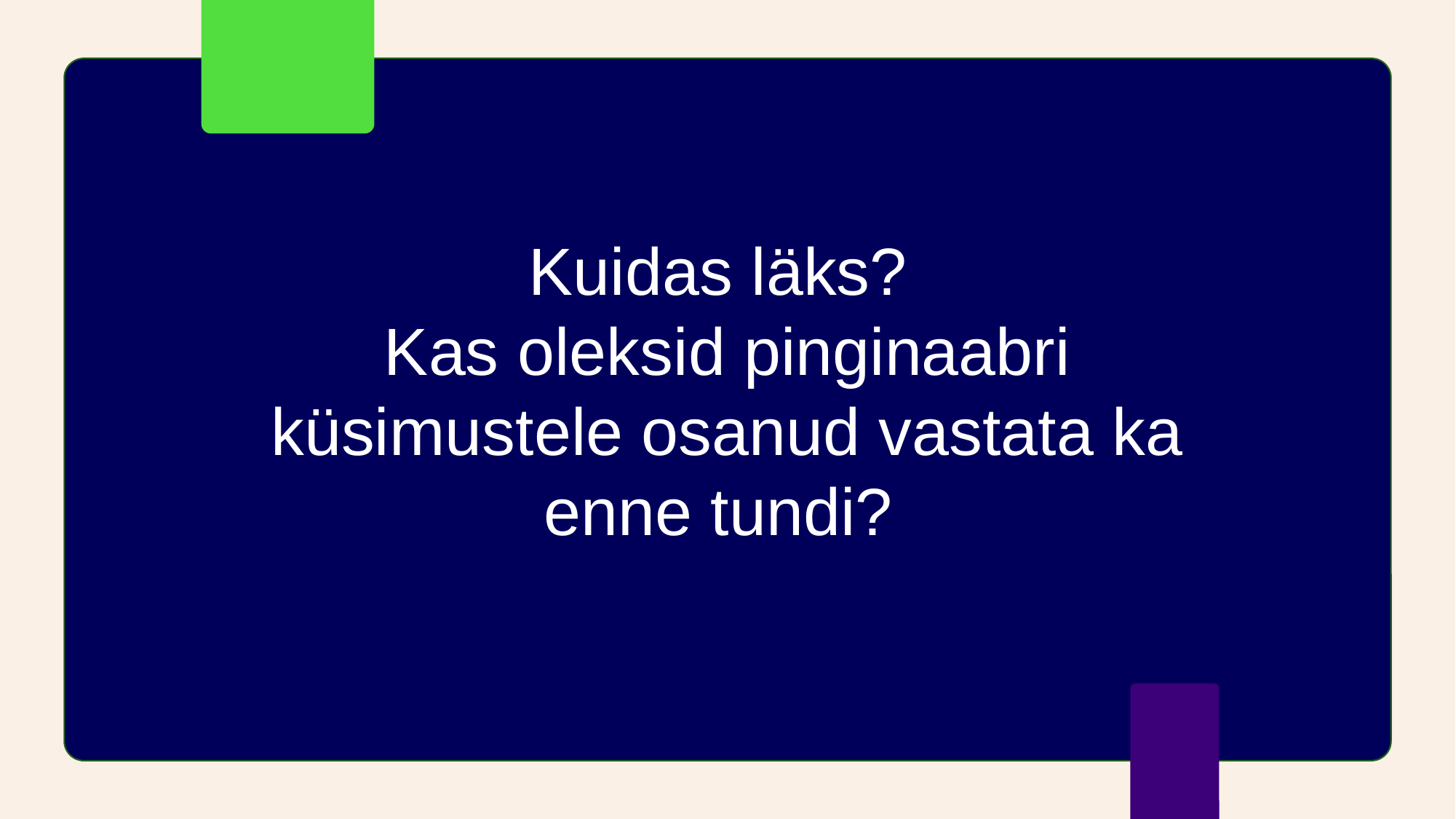

# Kuidas läks? Kas oleksid pinginaabri küsimustele osanud vastata ka enne tundi?